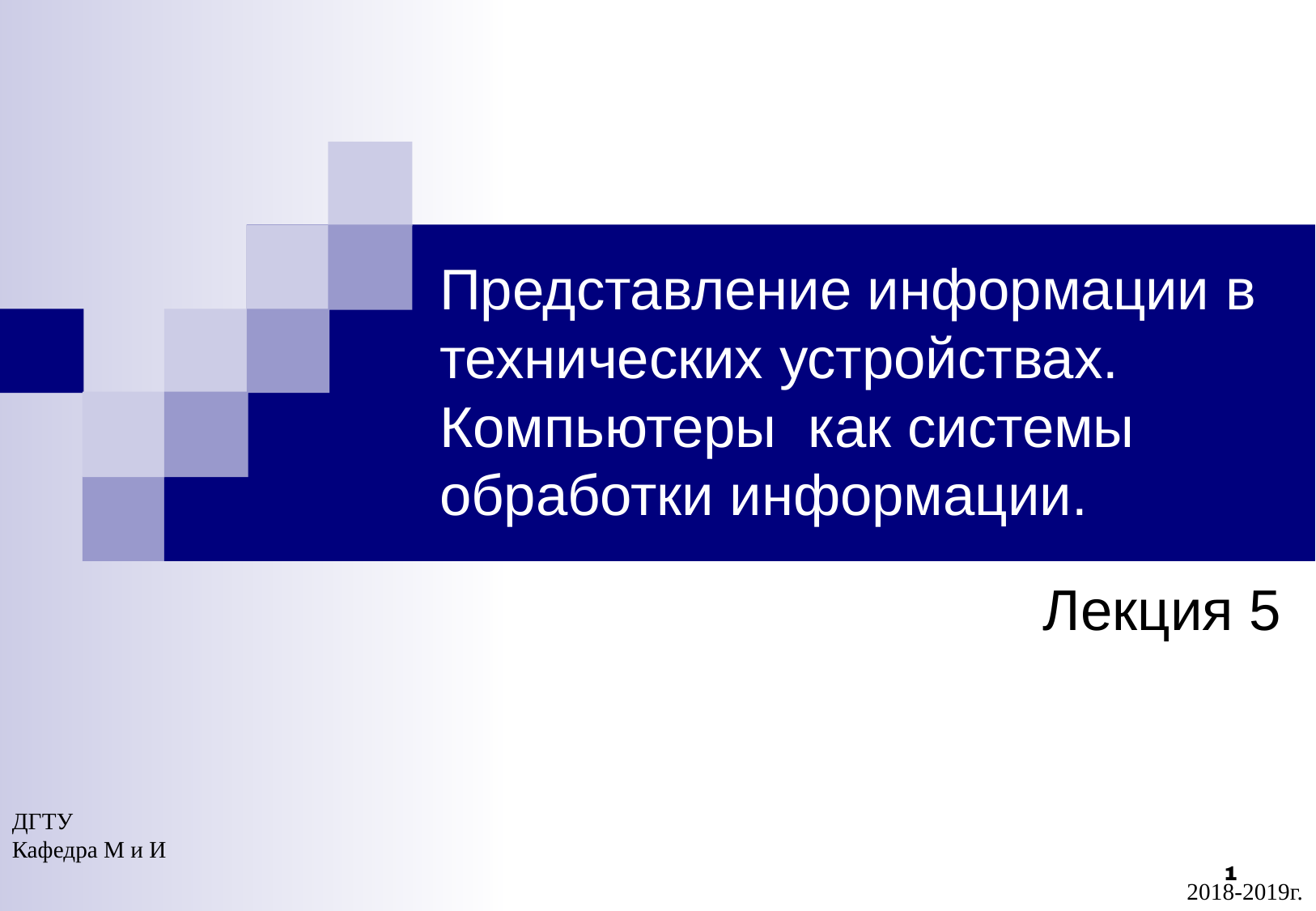

# Представление информации в технических устройствах. Компьютеры  как системы обработки информации.
Лекция 5
ДГТУ
Кафедра М и И
1
2018-2019г.